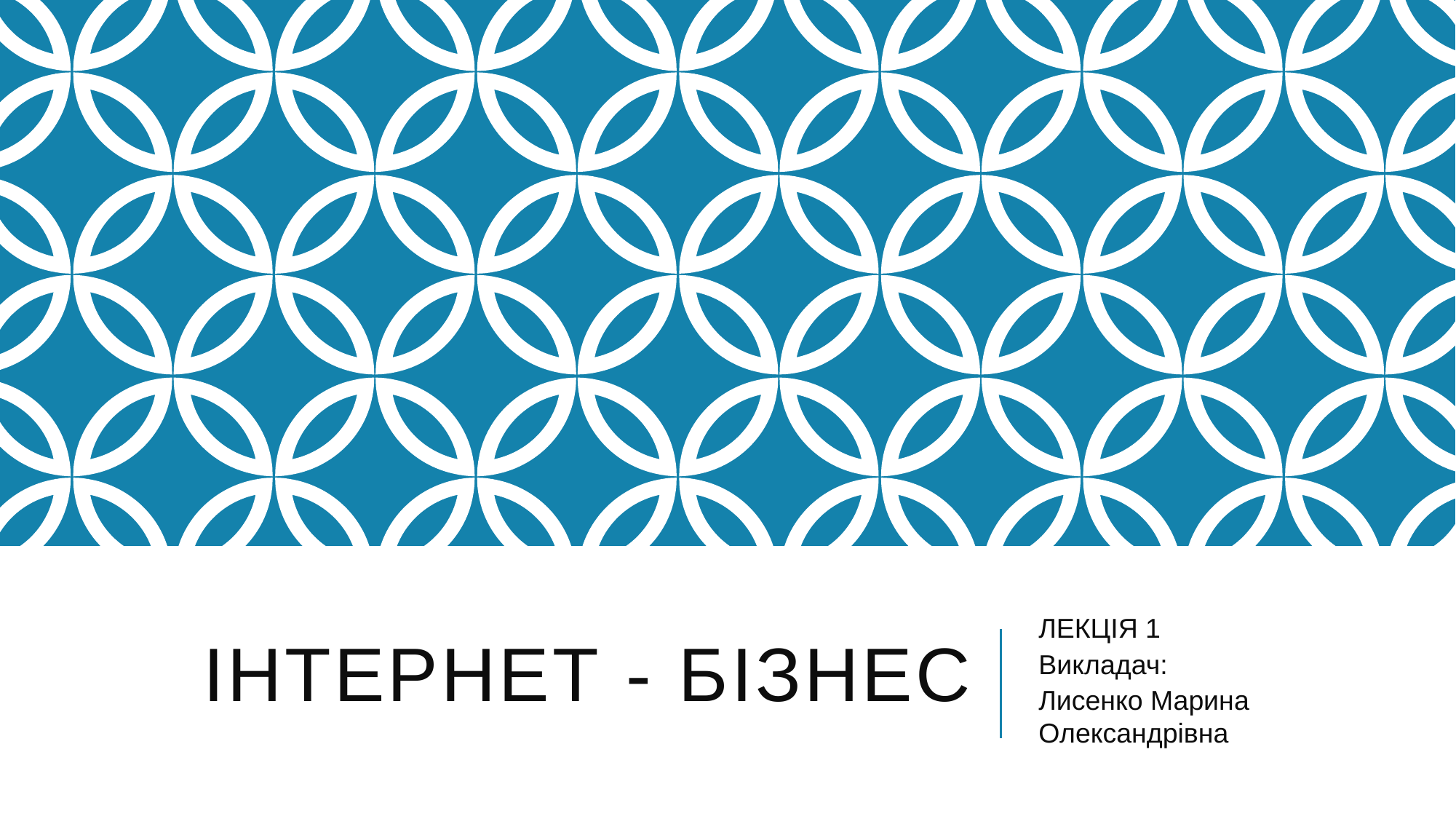

# Інтернет - бізнес
ЛЕКЦІЯ 1
Викладач:
Лисенко Марина Олександрівна